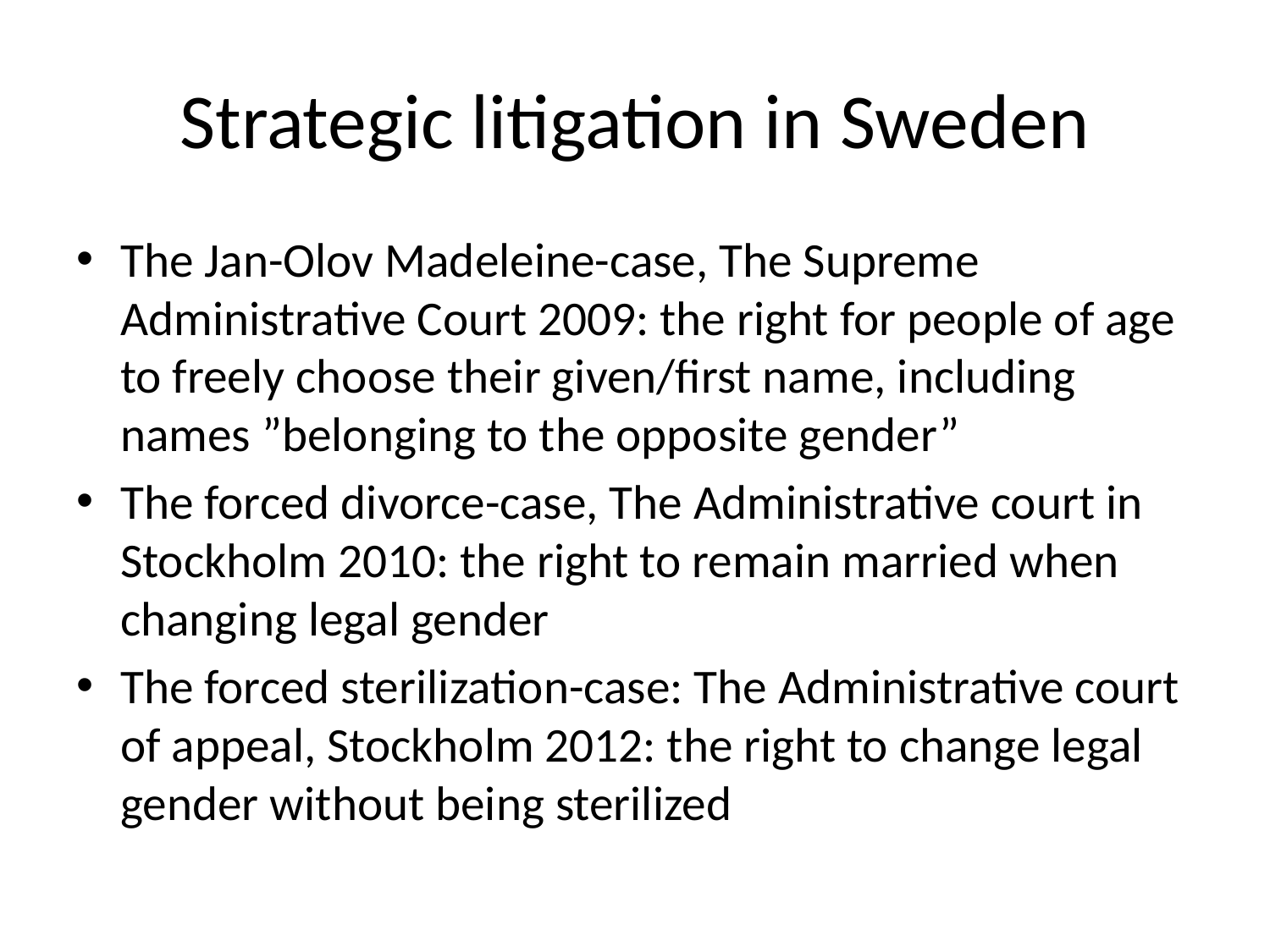

# Strategic litigation in Sweden
The Jan-Olov Madeleine-case, The Supreme Administrative Court 2009: the right for people of age to freely choose their given/first name, including names ”belonging to the opposite gender”
The forced divorce-case, The Administrative court in Stockholm 2010: the right to remain married when changing legal gender
The forced sterilization-case: The Administrative court of appeal, Stockholm 2012: the right to change legal gender without being sterilized